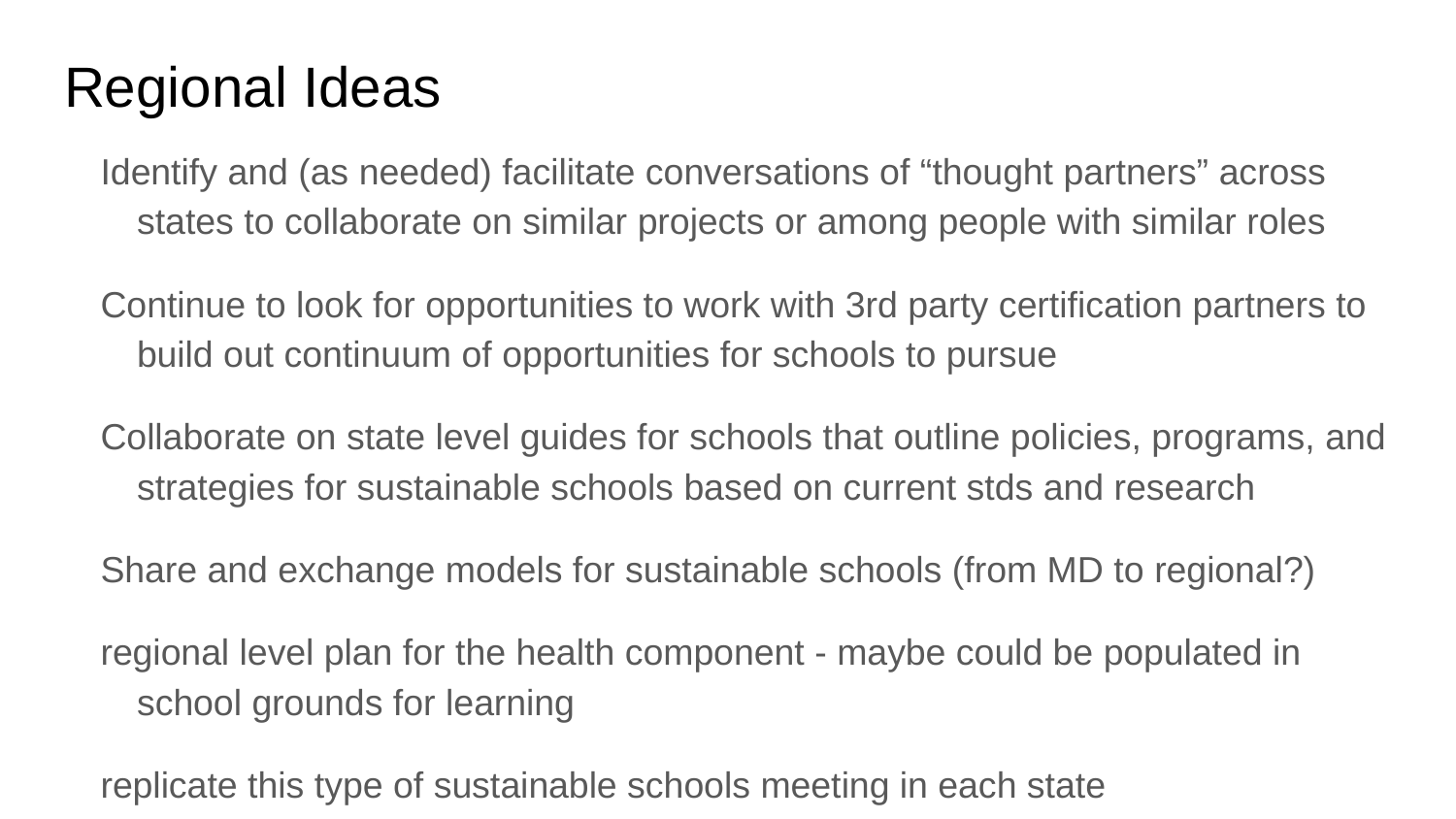

# Regional Ideas
Identify and (as needed) facilitate conversations of “thought partners” across states to collaborate on similar projects or among people with similar roles
Continue to look for opportunities to work with 3rd party certification partners to build out continuum of opportunities for schools to pursue
Collaborate on state level guides for schools that outline policies, programs, and strategies for sustainable schools based on current stds and research
Share and exchange models for sustainable schools (from MD to regional?)
regional level plan for the health component - maybe could be populated in school grounds for learning
replicate this type of sustainable schools meeting in each state
youth leadership- state workgroups? advisory committee?